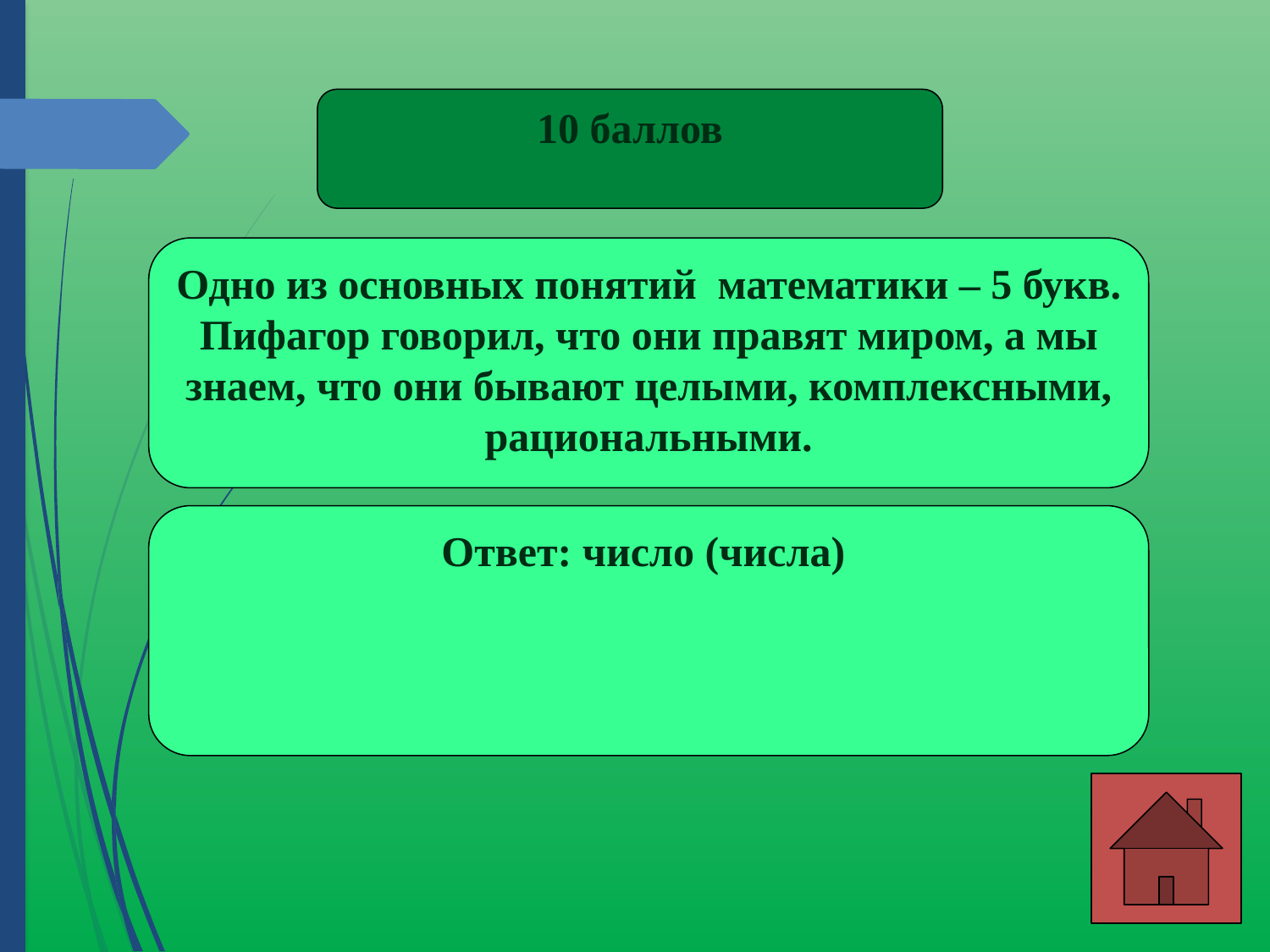

10 баллов
Одно из основных понятий  математики – 5 букв. Пифагор говорил, что они правят миром, а мы знаем, что они бывают целыми, комплексными, рациональными.
Ответ: число (числа)